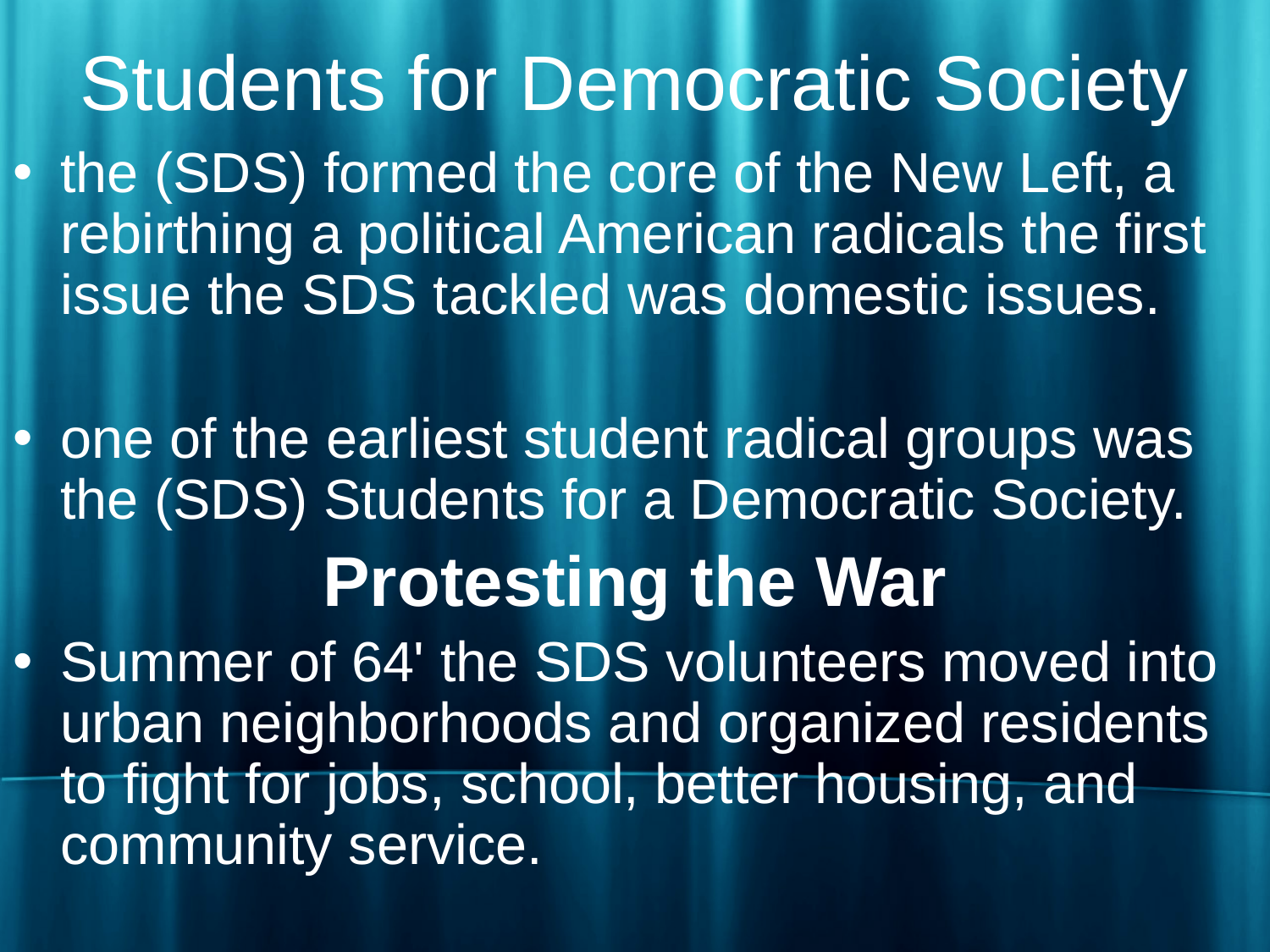

# Students for Democratic Society
the (SDS) formed the core of the New Left, a rebirthing a political American radicals the first issue the SDS tackled was domestic issues.

one of the earliest student radical groups was the (SDS) Students for a Democratic Society.
Protesting the War
Summer of 64' the SDS volunteers moved into urban neighborhoods and organized residents to fight for jobs, school, better housing, and community service.